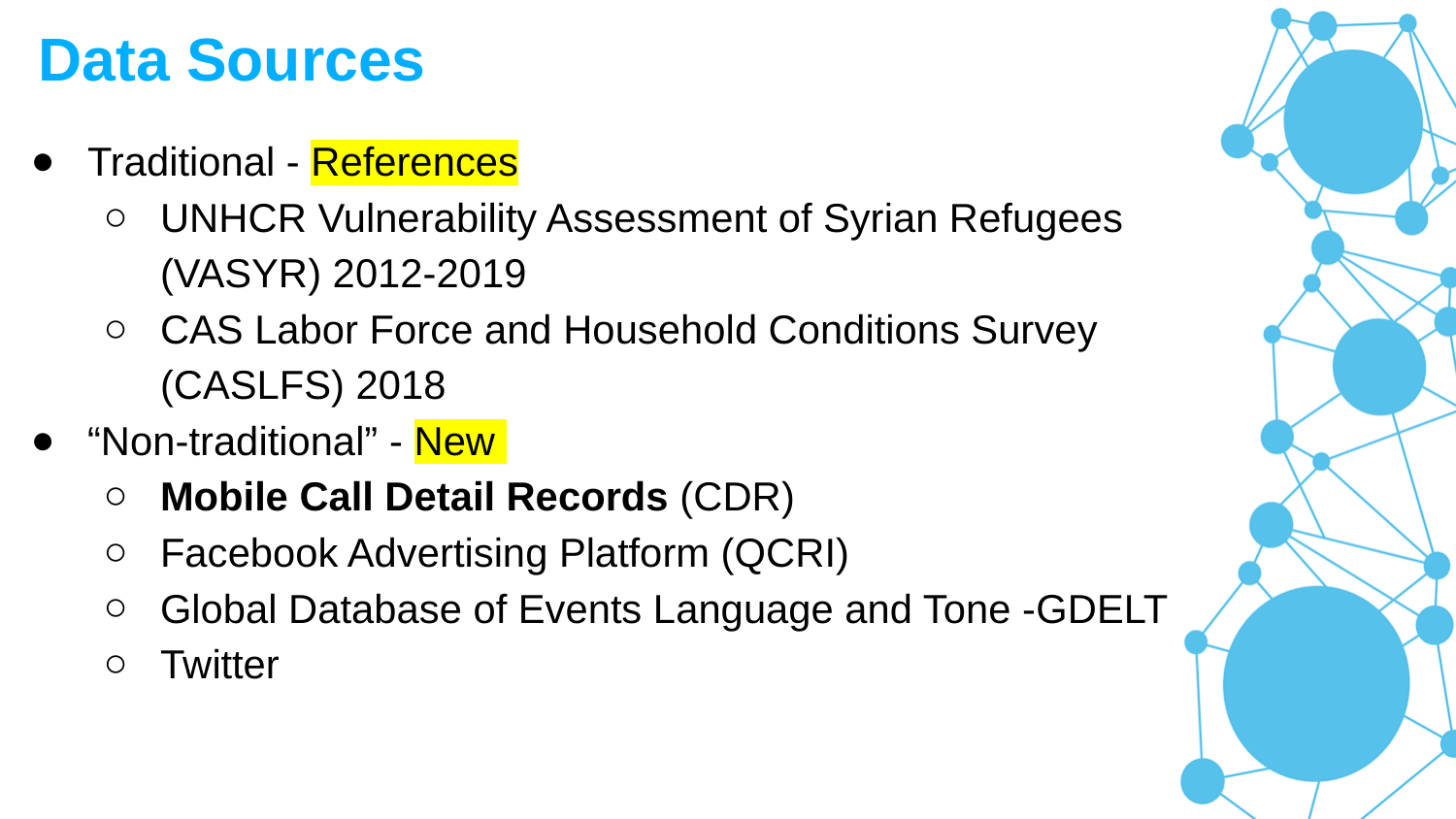

# Data Sources
Traditional - References
UNHCR Vulnerability Assessment of Syrian Refugees (VASYR) 2012-2019
CAS Labor Force and Household Conditions Survey (CASLFS) 2018
“Non-traditional” - New
Mobile Call Detail Records (CDR)
Facebook Advertising Platform (QCRI)
Global Database of Events Language and Tone -GDELT
Twitter